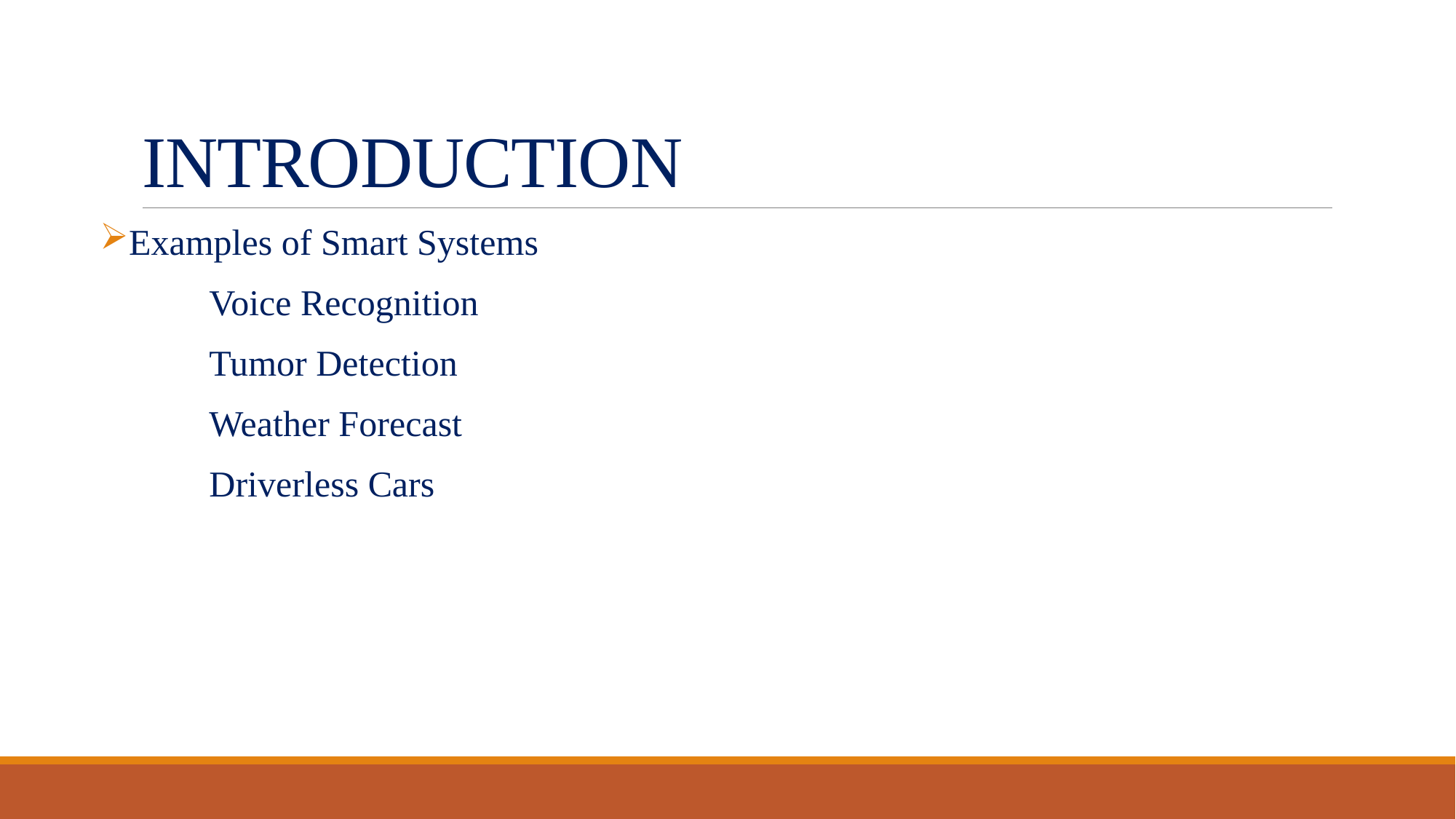

# INTRODUCTION
Examples of Smart Systems
	Voice Recognition
	Tumor Detection
	Weather Forecast
	Driverless Cars